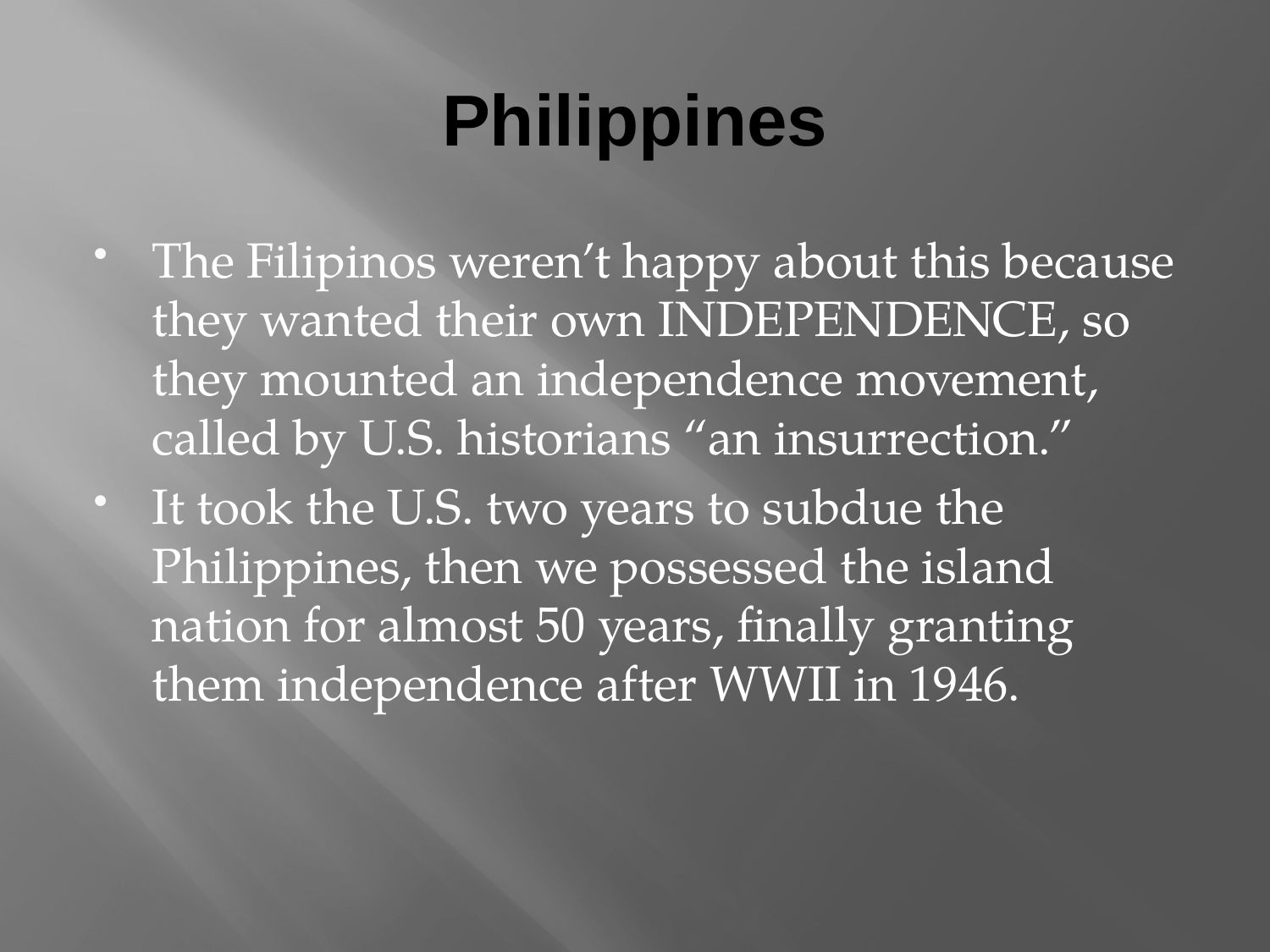

# Philippines
The Filipinos weren’t happy about this because they wanted their own INDEPENDENCE, so they mounted an independence movement, called by U.S. historians “an insurrection.”
It took the U.S. two years to subdue the Philippines, then we possessed the island nation for almost 50 years, finally granting them independence after WWII in 1946.